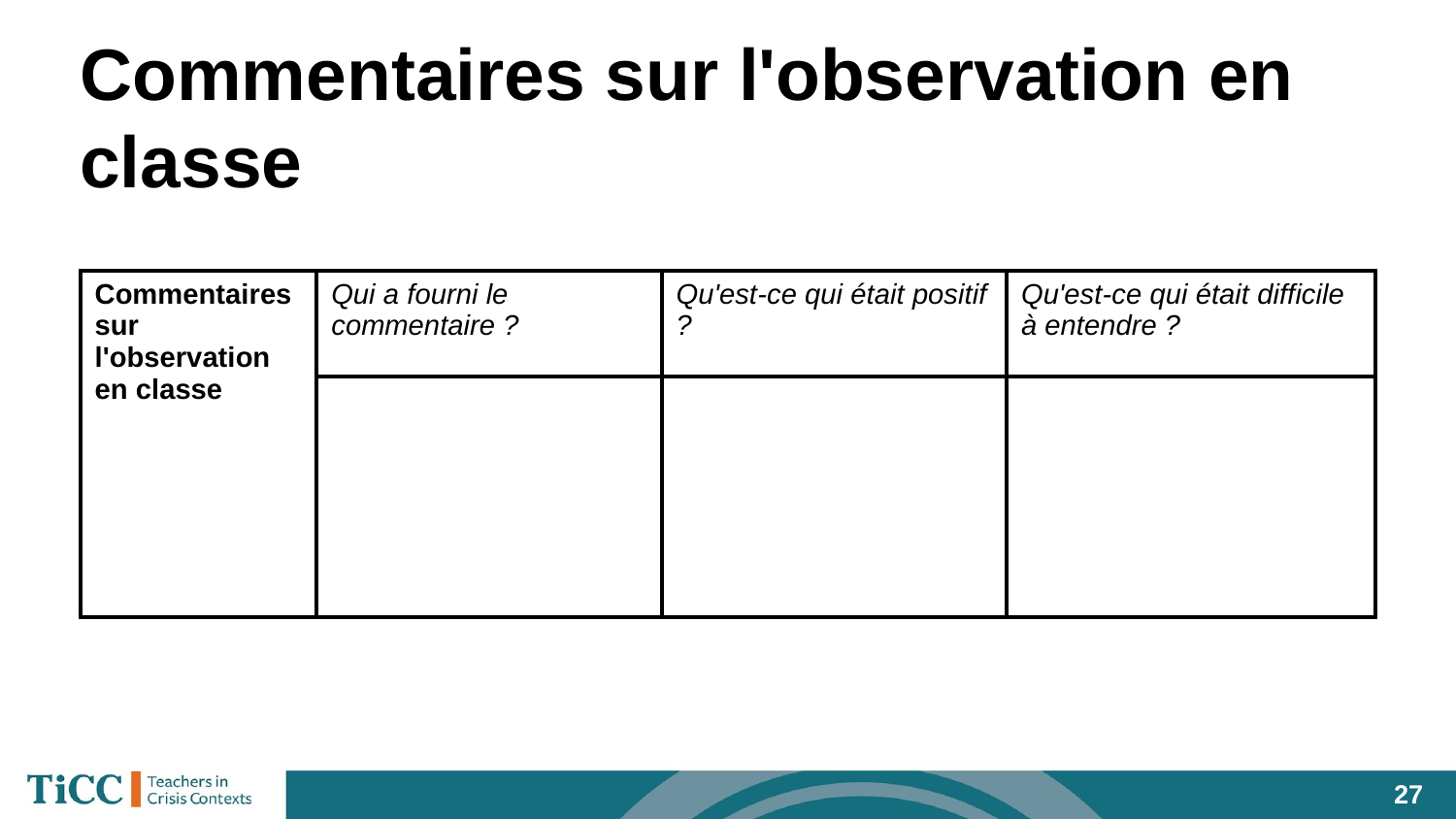

# Commentaires sur l'observation en classe
| Commentaires sur l'observation en classe | Qui a fourni le commentaire ? | Qu'est-ce qui était positif ? | Qu'est-ce qui était difficile à entendre ? |
| --- | --- | --- | --- |
|  |  |  |  |
27